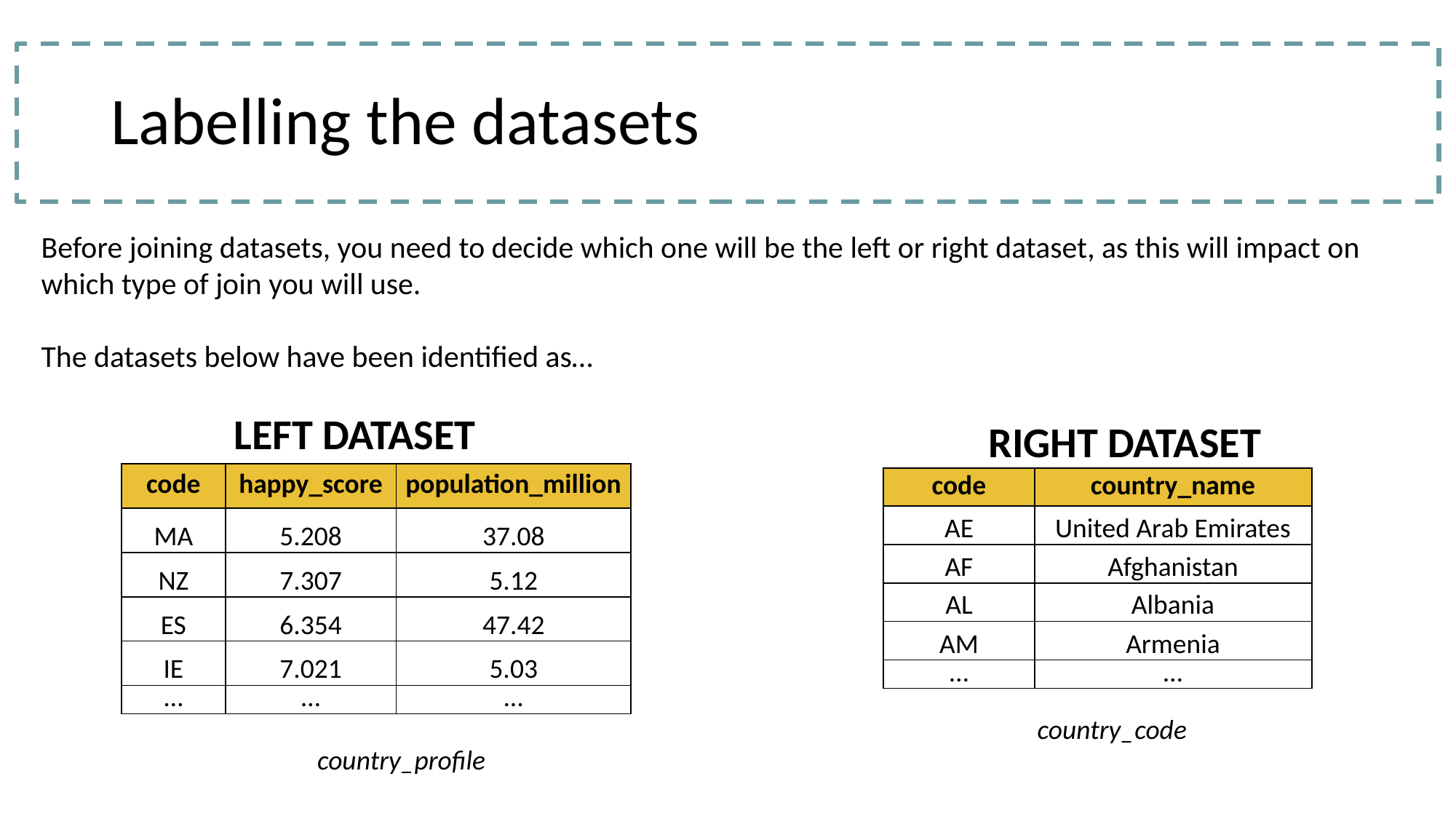

# Labelling the datasets
Before joining datasets, you need to decide which one will be the left or right dataset, as this will impact on which type of join you will use.

The datasets below have been identified as…
LEFT DATASET
RIGHT DATASET
| code | happy\_score | population\_million |
| --- | --- | --- |
| MA | 5.208 | 37.08 |
| NZ | 7.307 | 5.12 |
| ES | 6.354 | 47.42 |
| IE | 7.021 | 5.03 |
| … | … | … |
| code | country\_name |
| --- | --- |
| AE | United Arab Emirates |
| AF | Afghanistan |
| AL | Albania |
| AM | Armenia |
| … | … |
country_code
country_profile